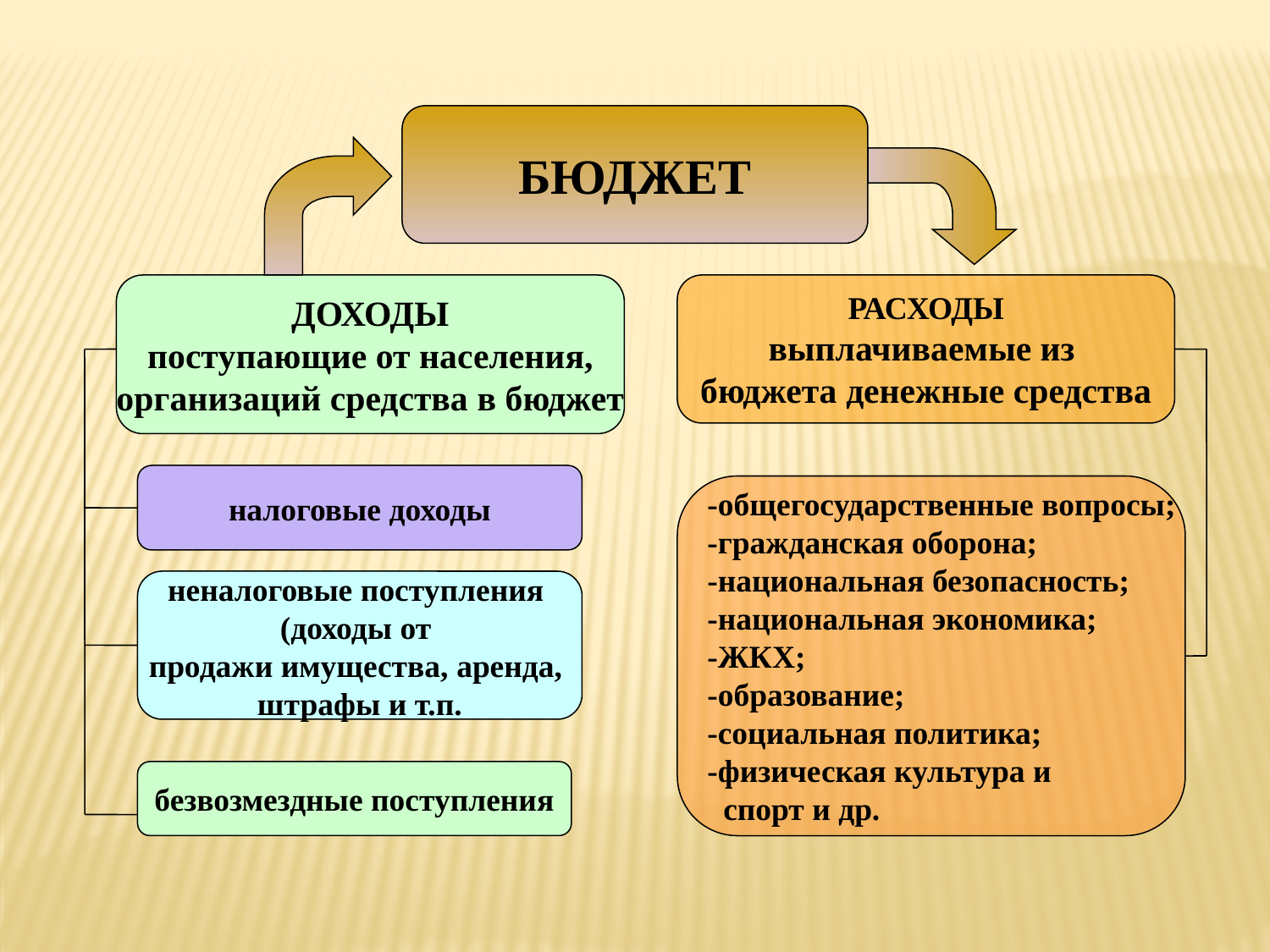

БЮДЖЕТ

ДОХОДЫ
поступающие от населения,
организаций средства в бюджет

РАСХОДЫ
выплачиваемые из
бюджета денежные средства

налоговые доходы
-общегосударственные вопросы;
-гражданская оборона;
-национальная безопасность;
-национальная экономика;
-ЖКХ;
-образование;
-социальная политика;
-физическая культура и
  спорт и др.

неналоговые поступления
(доходы от
продажи имущества, аренда,
штрафы и т.п.

безвозмездные поступления